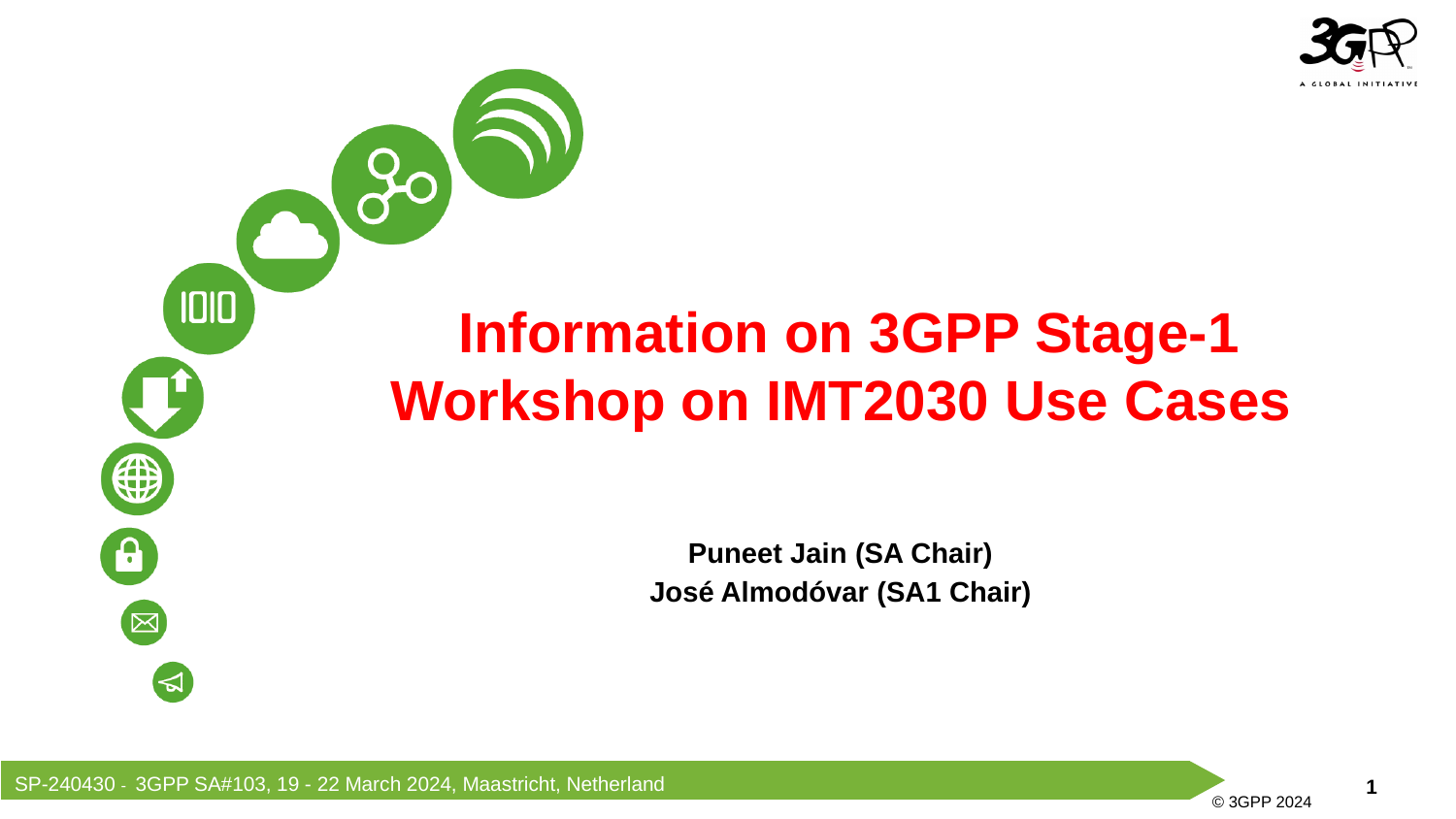

Information on 3GPP Stage-1 Workshop on IMT2030 Use Cases

Puneet Jain (SA Chair)
José Almodóvar (SA1 Chair)
SP-240430 -  3GPP SA#103, 19 - 22 March 2024, Maastricht, Netherland

© 3GPP 2024